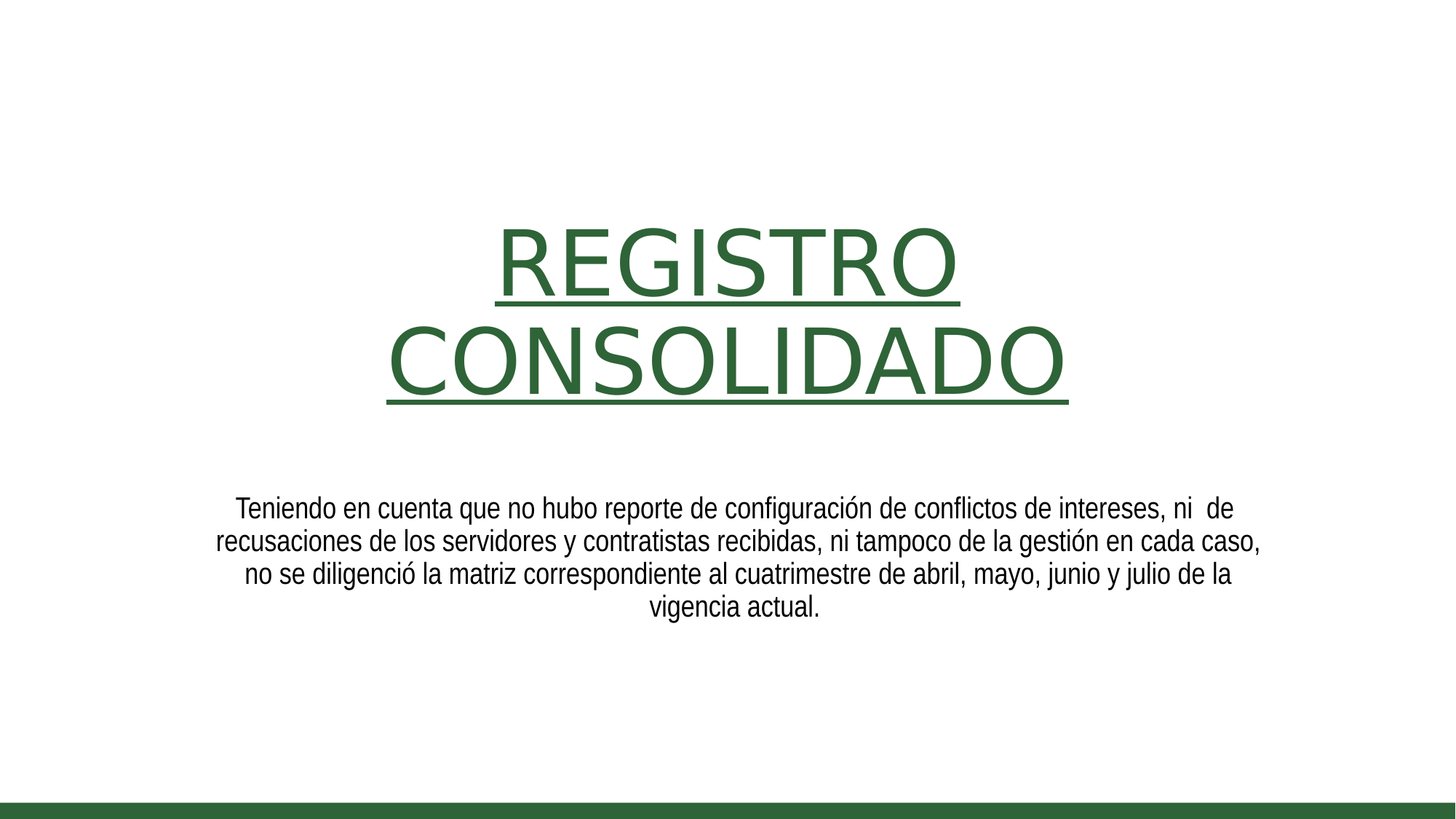

# REGISTRO CONSOLIDADO
Teniendo en cuenta que no hubo reporte de configuración de conflictos de intereses, ni  de  recusaciones de los servidores y contratistas recibidas, ni tampoco de la gestión en cada caso, no se diligenció la matriz correspondiente al cuatrimestre de abril, mayo, junio y julio de la vigencia actual.